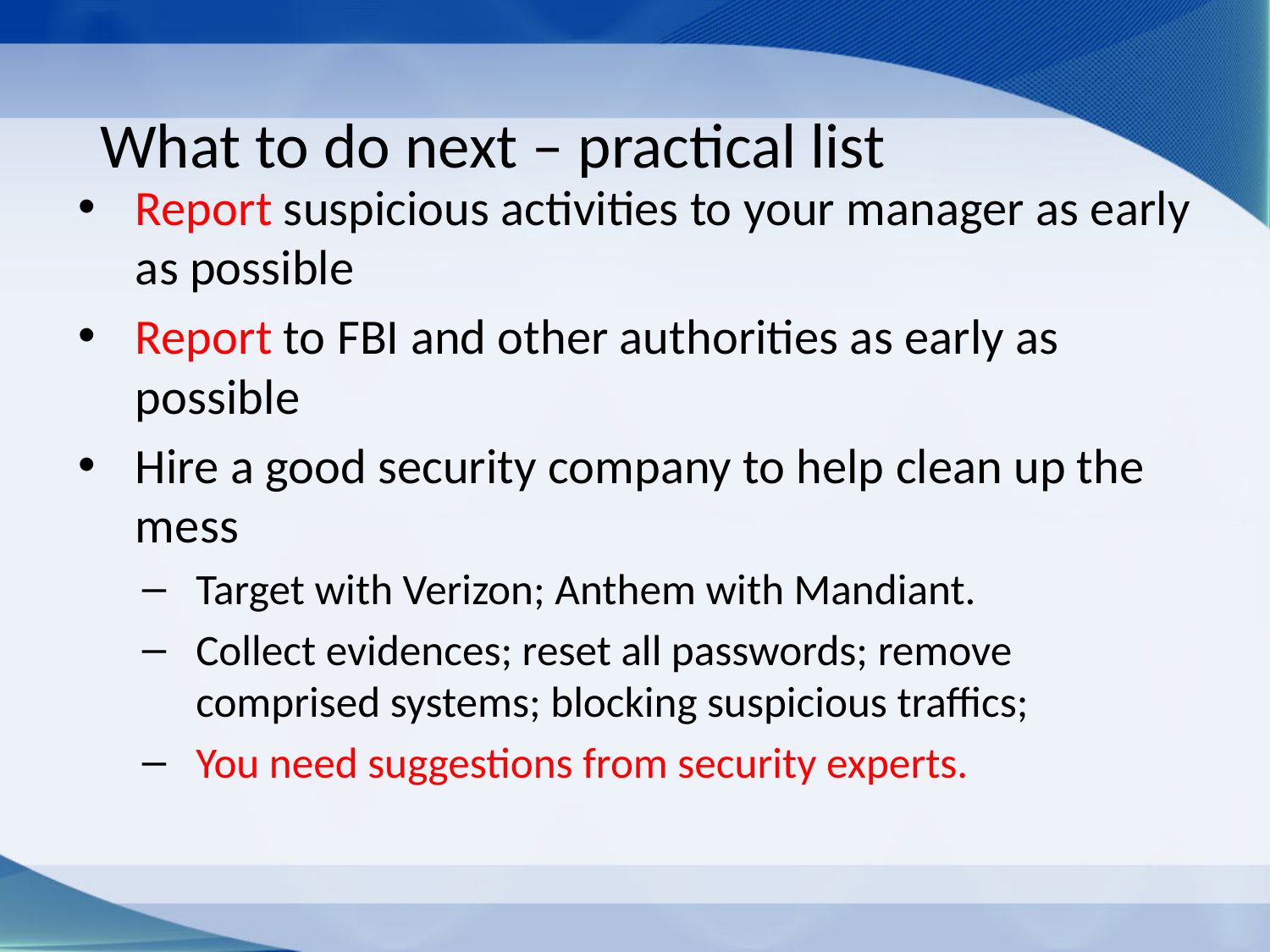

# What to do next – practical list
Report suspicious activities to your manager as early as possible
Report to FBI and other authorities as early as possible
Hire a good security company to help clean up the mess
Target with Verizon; Anthem with Mandiant.
Collect evidences; reset all passwords; remove comprised systems; blocking suspicious traffics;
You need suggestions from security experts.